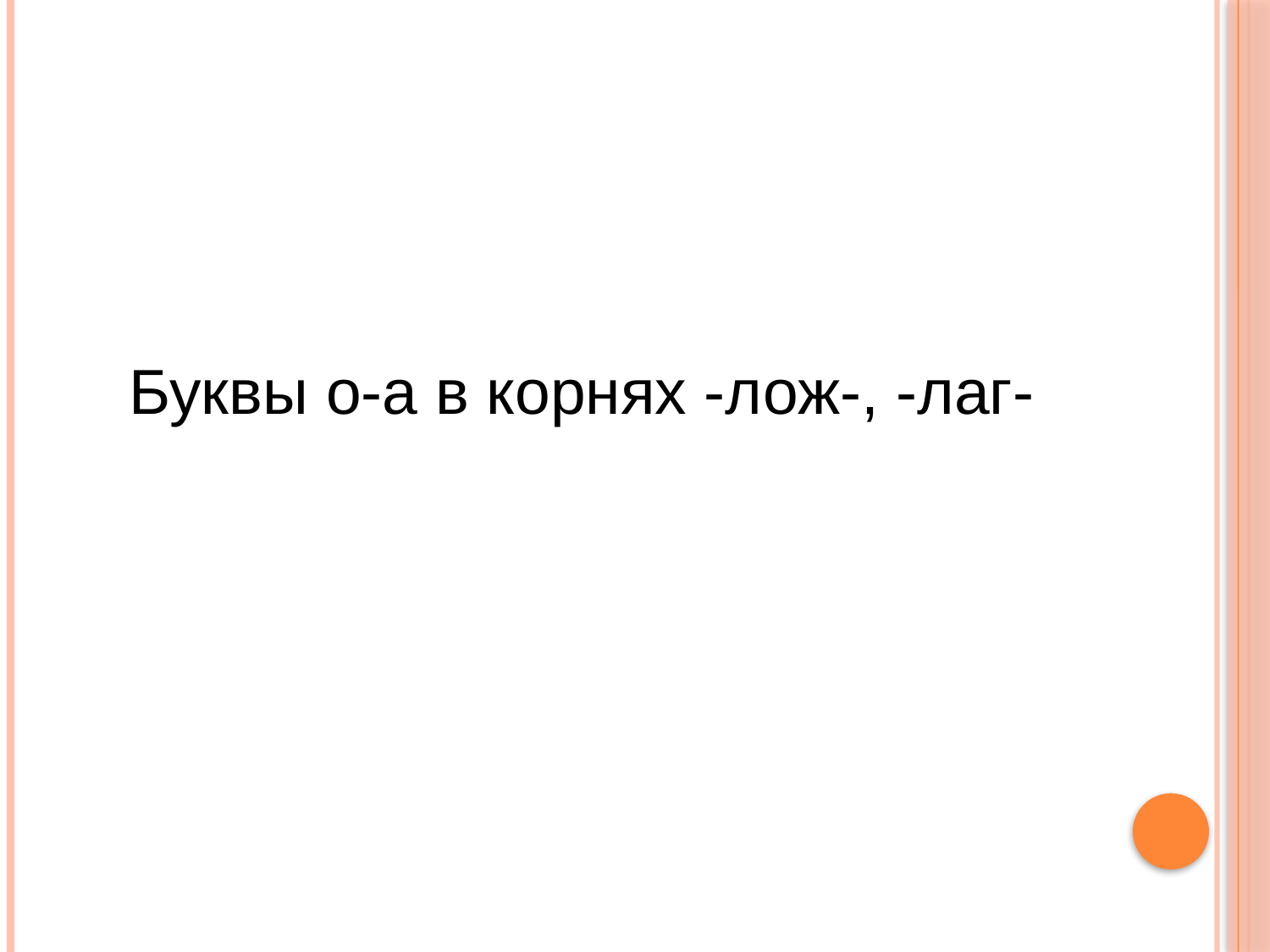

#

Буквы о-а в корнях -лож-, -лаг-